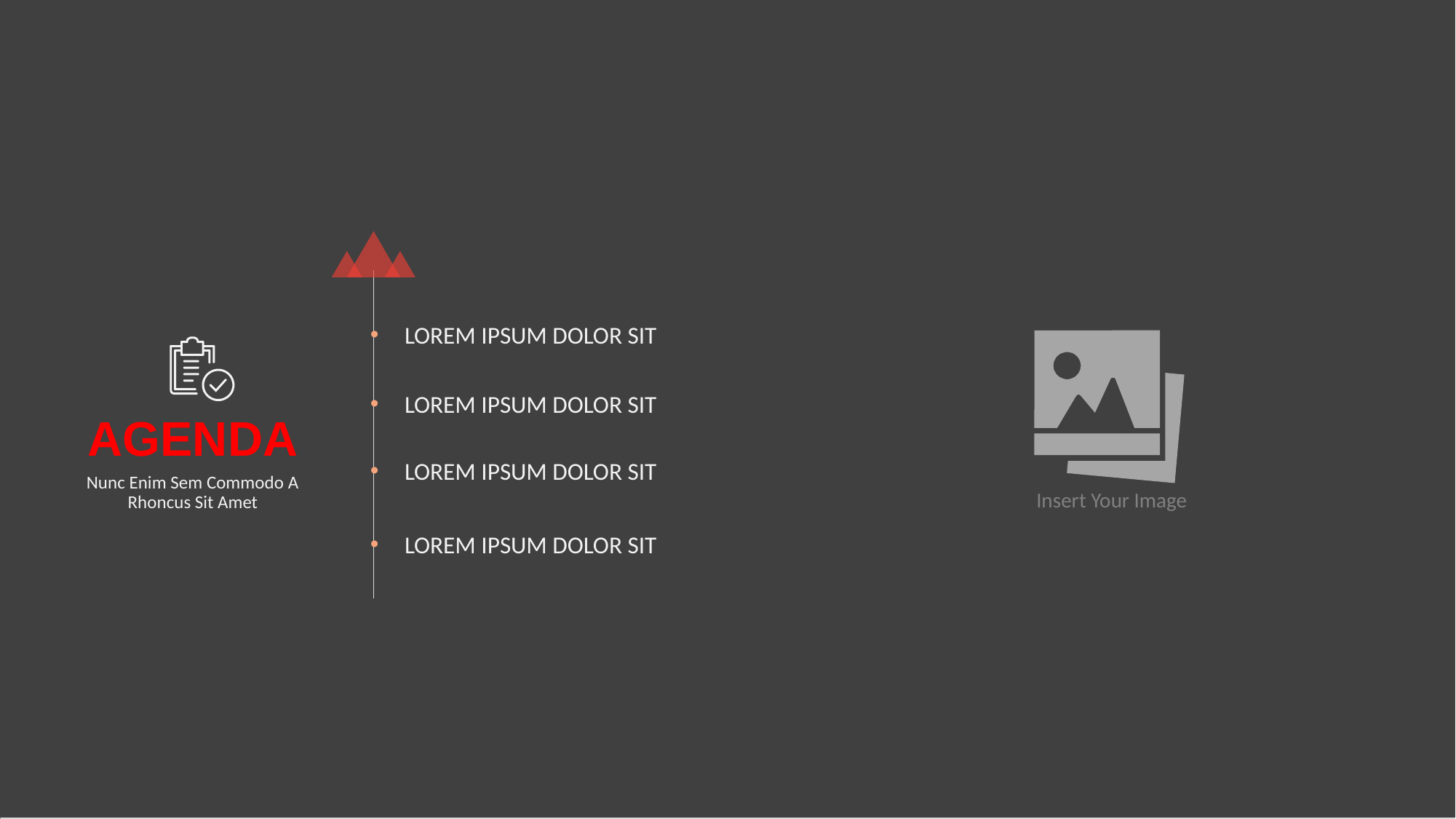

LOREM IPSUM DOLOR SIT

 Insert Your Image

LOREM IPSUM DOLOR SIT
AGENDA
LOREM IPSUM DOLOR SIT
Nunc Enim Sem Commodo A Rhoncus Sit Amet
LOREM IPSUM DOLOR SIT